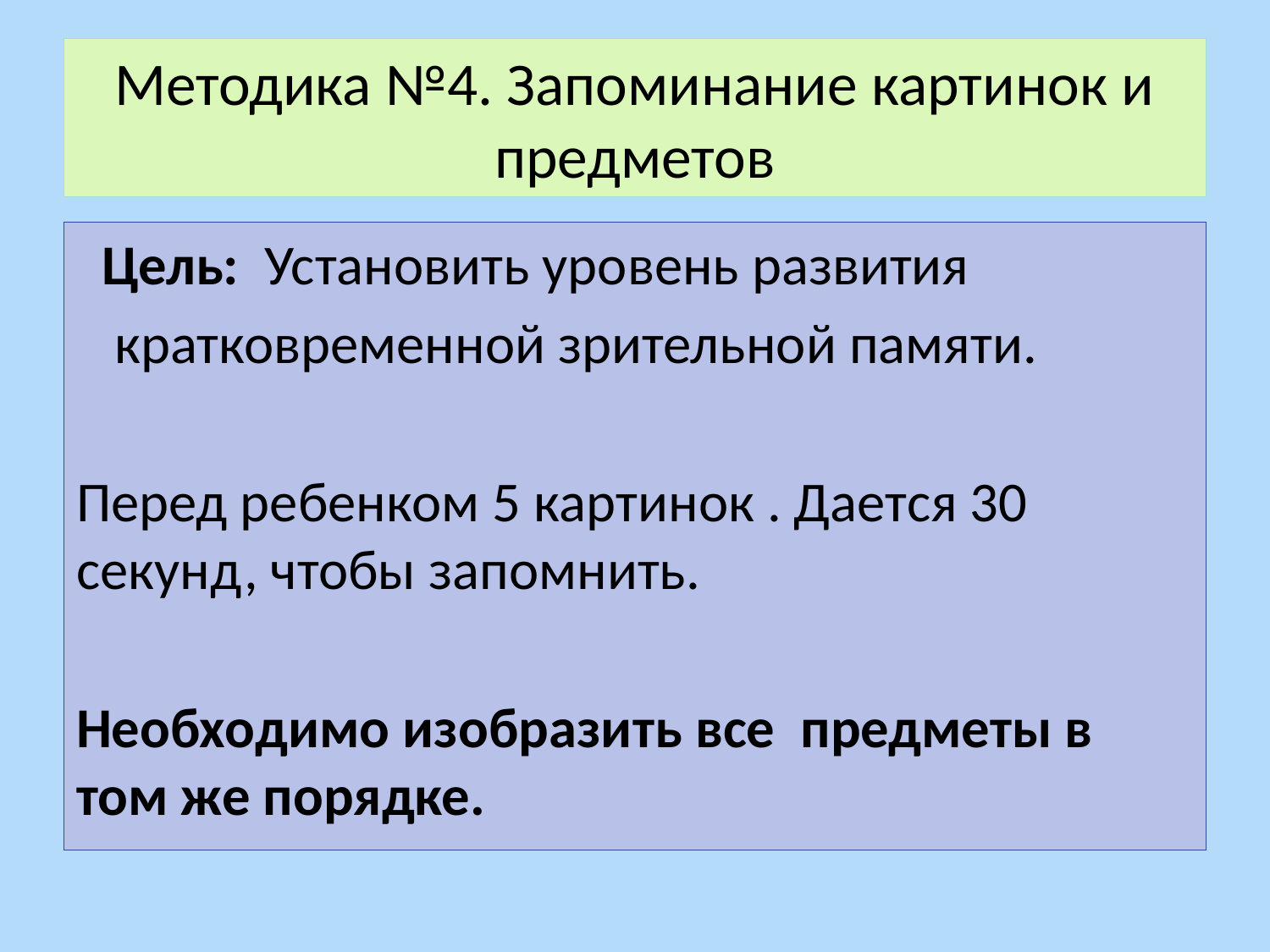

# Методика №4. Запоминание картинок и предметов
  Цель:  Установить уровень развития
   кратковременной зрительной памяти.

Перед ребенком 5 картинок . Дается 30 секунд, чтобы запомнить.

Необходимо изобразить все  предметы в том же порядке.